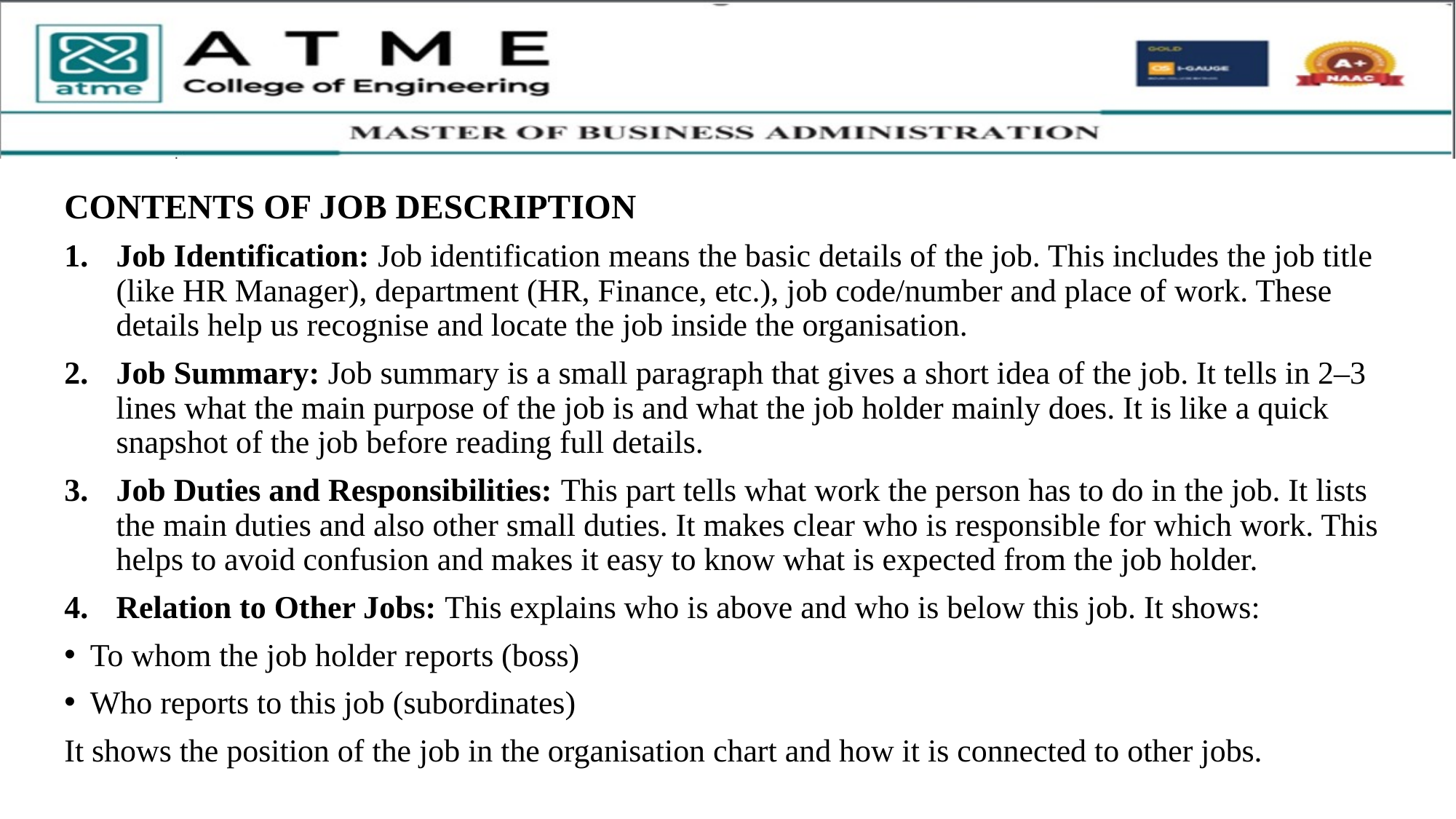

CONTENTS OF JOB DESCRIPTION
Job Identification: Job identification means the basic details of the job. This includes the job title (like HR Manager), department (HR, Finance, etc.), job code/number and place of work. These details help us recognise and locate the job inside the organisation.
Job Summary: Job summary is a small paragraph that gives a short idea of the job. It tells in 2–3 lines what the main purpose of the job is and what the job holder mainly does. It is like a quick snapshot of the job before reading full details.
Job Duties and Responsibilities: This part tells what work the person has to do in the job. It lists the main duties and also other small duties. It makes clear who is responsible for which work. This helps to avoid confusion and makes it easy to know what is expected from the job holder.
Relation to Other Jobs: This explains who is above and who is below this job. It shows:
To whom the job holder reports (boss)
Who reports to this job (subordinates)
It shows the position of the job in the organisation chart and how it is connected to other jobs.